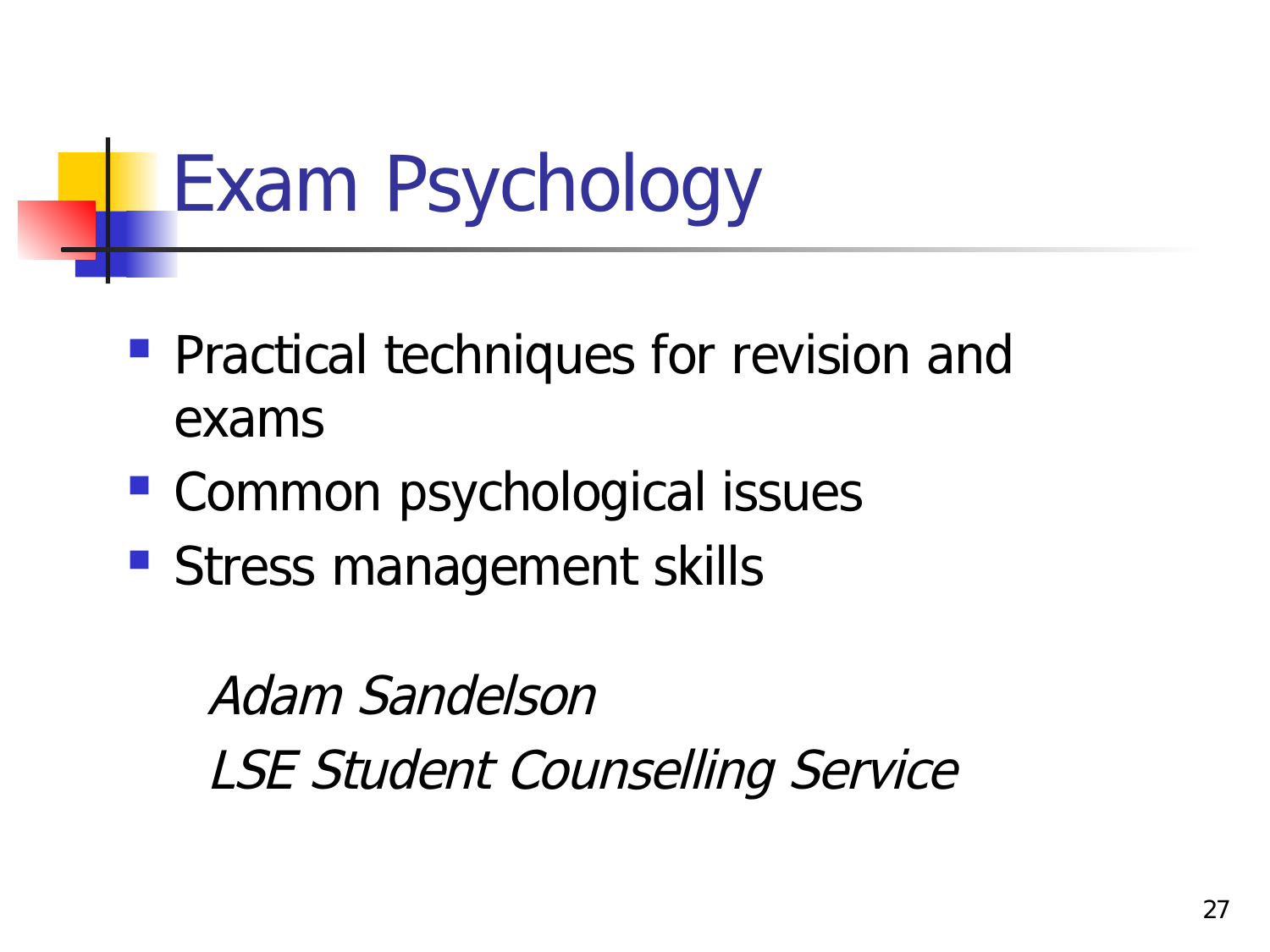

# Exam Psychology

Practical techniques for revision and exams
Common psychological issues
Stress management skills
Adam Sandelson
LSE Student Counselling Service
27